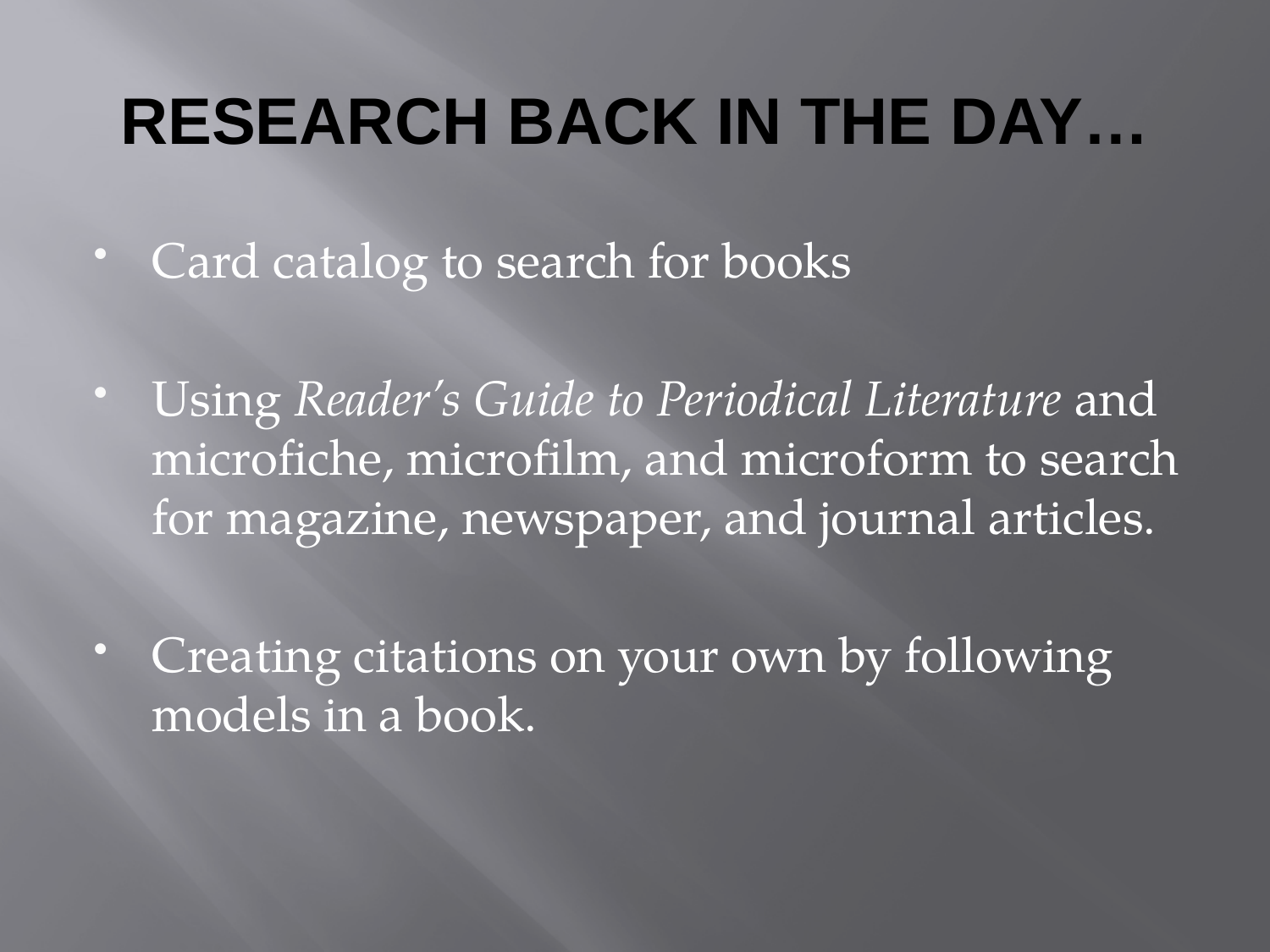

# RESEARCH BACK IN THE DAY…
Card catalog to search for books

Using Reader’s Guide to Periodical Literature and microfiche, microfilm, and microform to search for magazine, newspaper, and journal articles.

Creating citations on your own by following models in a book.